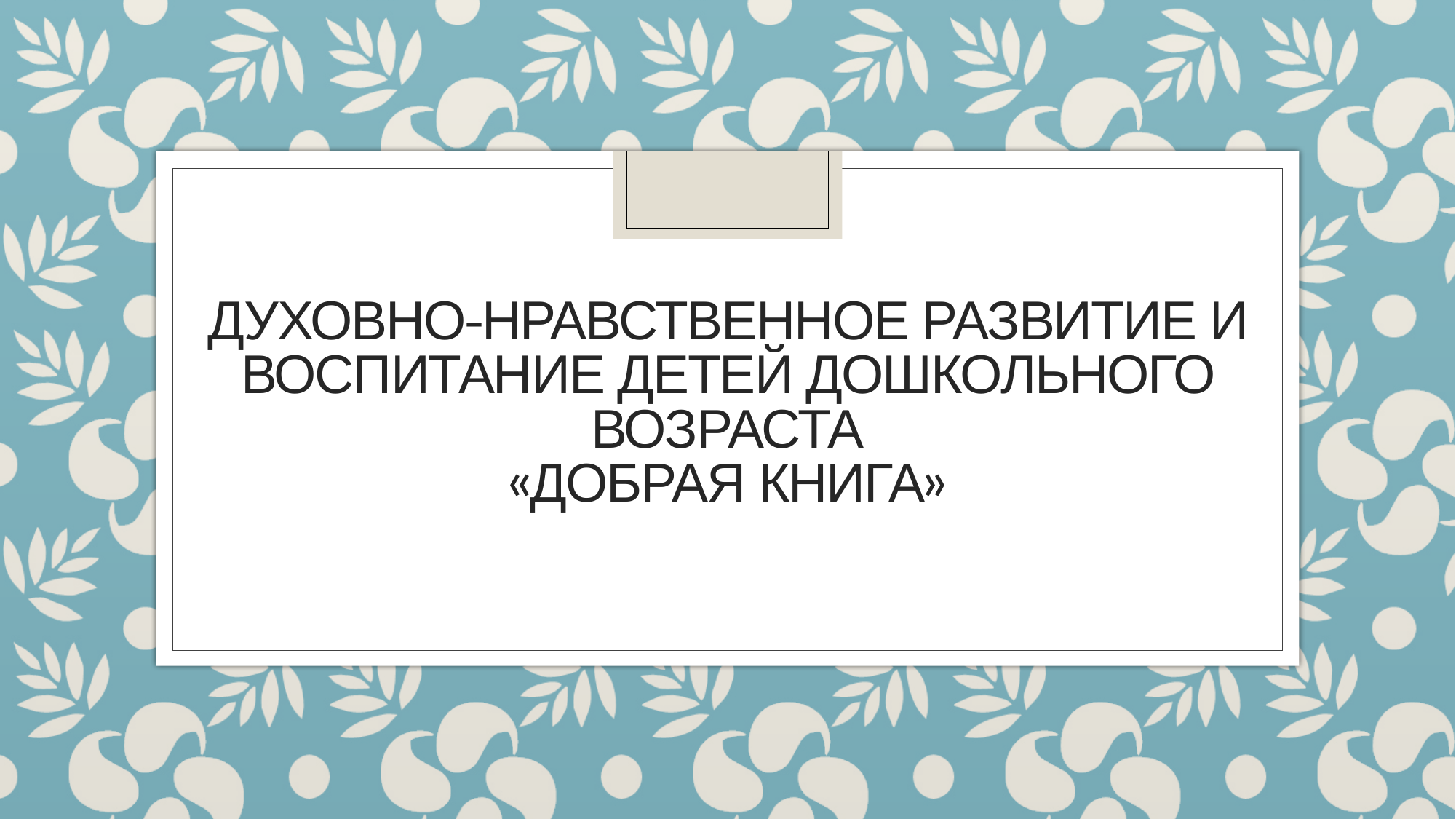

# Духовно-нравственное развитие и воспитание детей дошкольного возраста «Добрая книга»